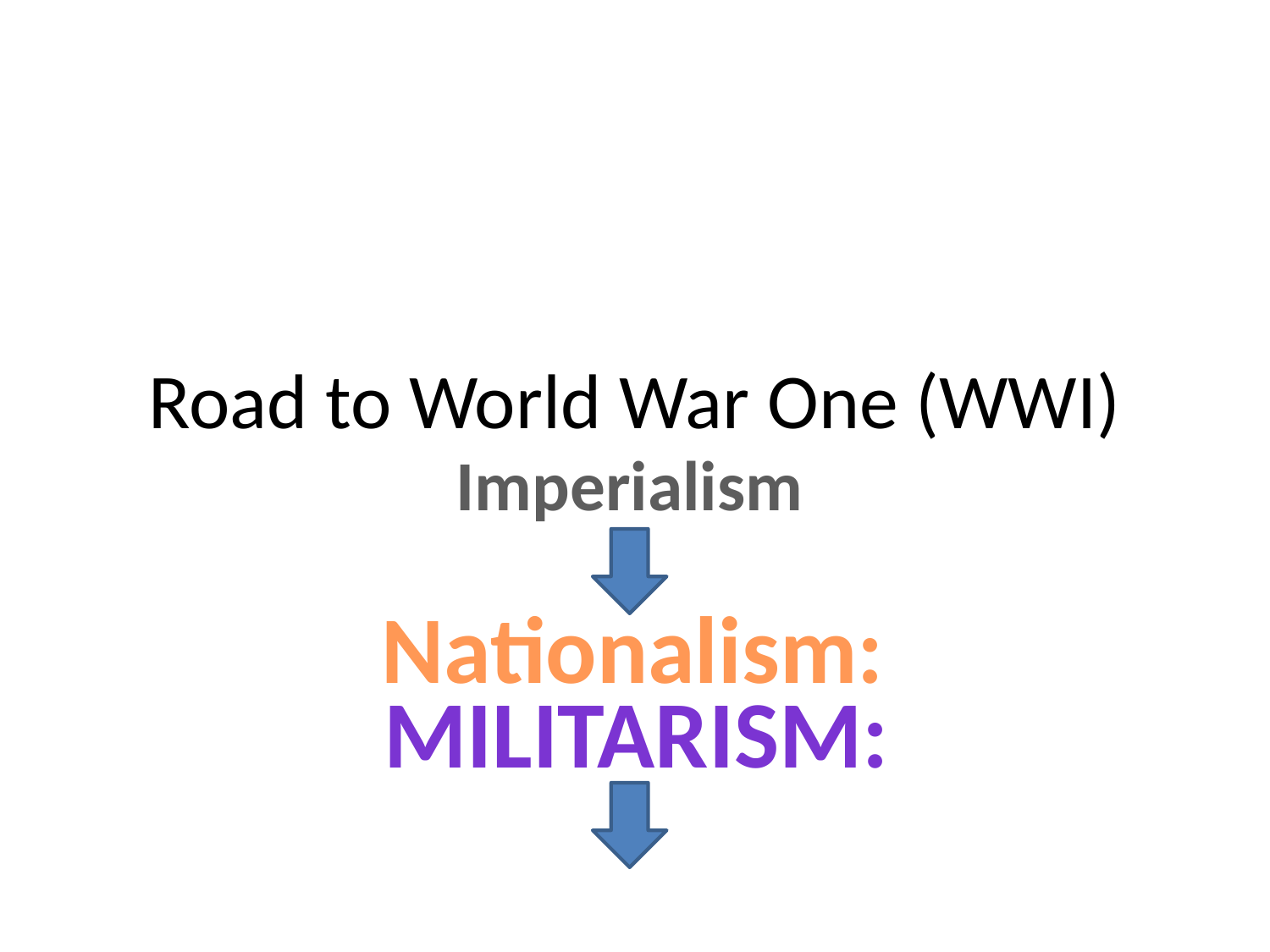

# Road to World War One (WWI)
Imperialism

Nationalism:
Militarism: